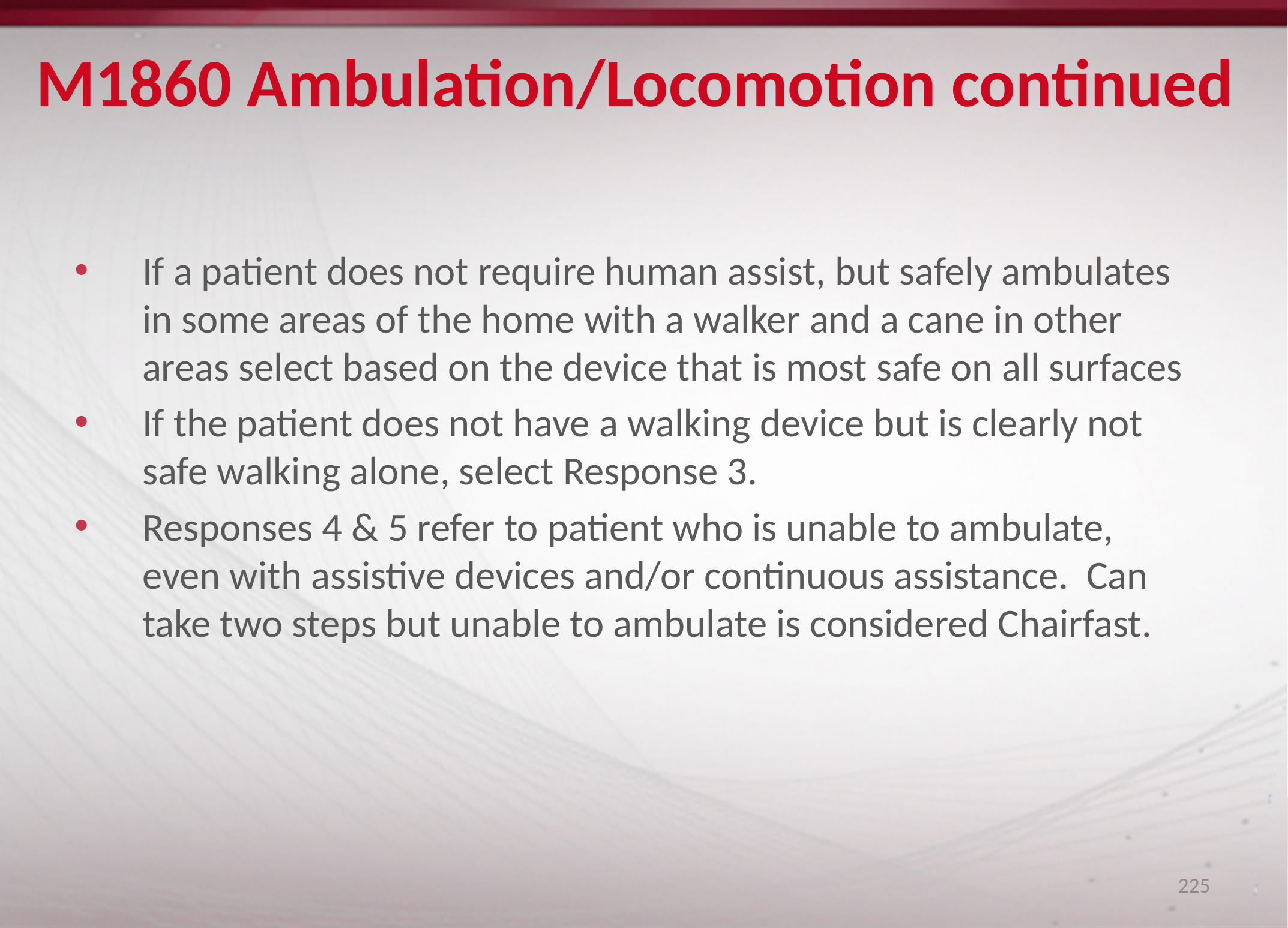

# M1860 Ambulation/Locomotion continued
If a patient does not require human assist, but safely ambulates in some areas of the home with a walker and a cane in other areas select based on the device that is most safe on all surfaces
If the patient does not have a walking device but is clearly not safe walking alone, select Response 3.
Responses 4 & 5 refer to patient who is unable to ambulate, even with assistive devices and/or continuous assistance.  Can take two steps but unable to ambulate is considered Chairfast.
225